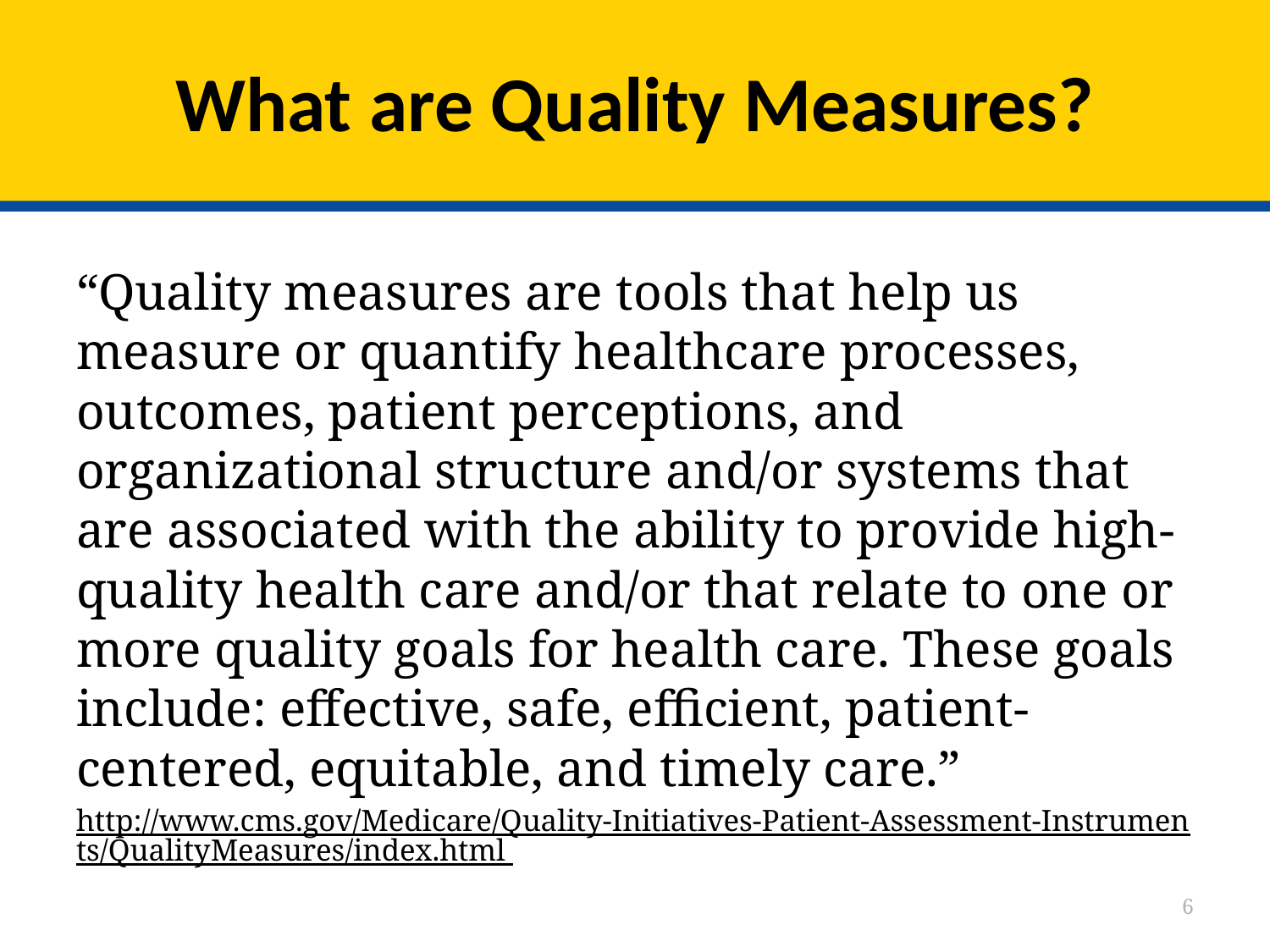

# What are Quality Measures?
“Quality measures are tools that help us measure or quantify healthcare processes, outcomes, patient perceptions, and organizational structure and/or systems that are associated with the ability to provide high-quality health care and/or that relate to one or more quality goals for health care. These goals include: effective, safe, efficient, patient-centered, equitable, and timely care.”
http://www.cms.gov/Medicare/Quality-Initiatives-Patient-Assessment-Instruments/QualityMeasures/index.html
6